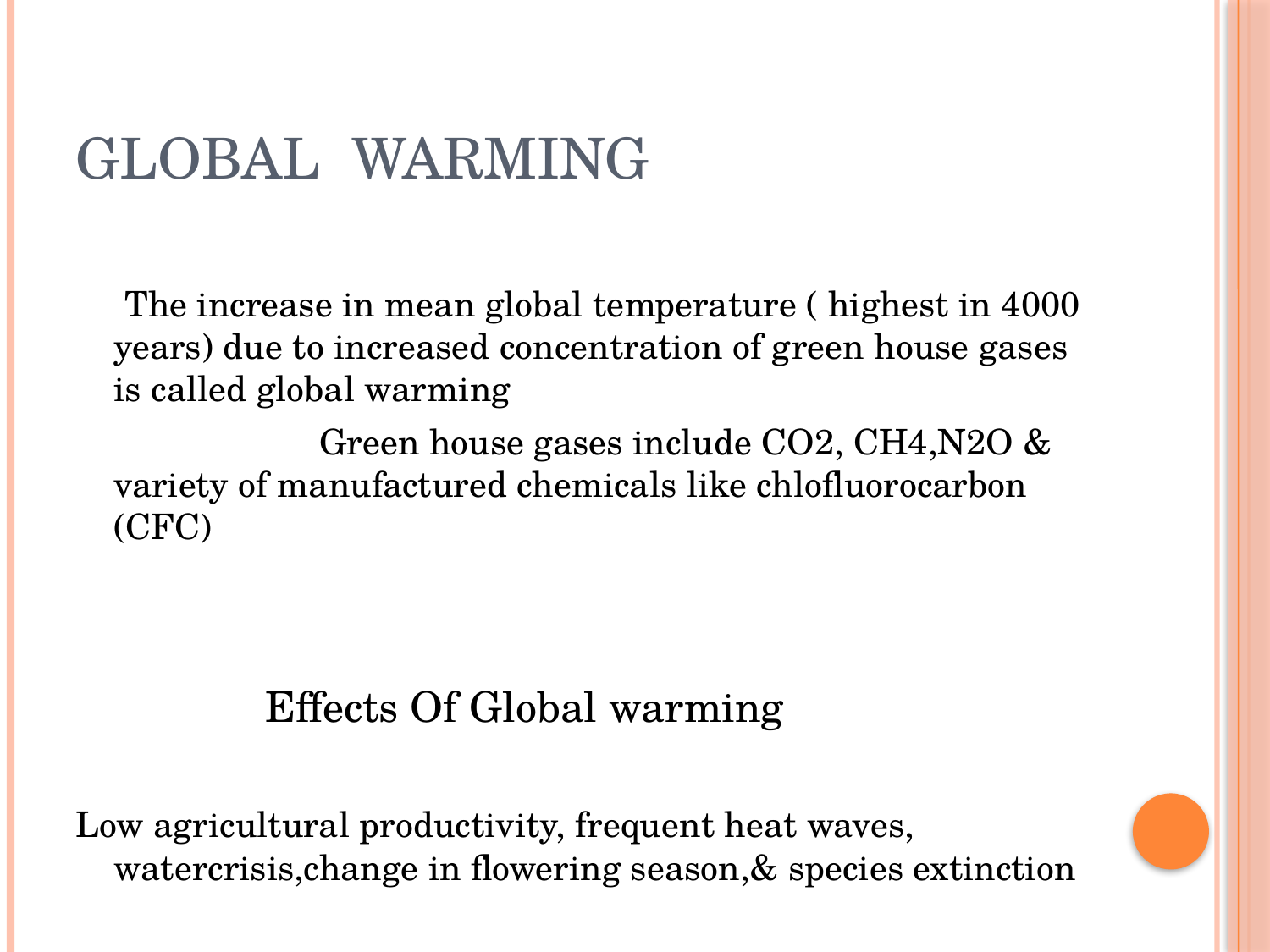

# GLOBAL  WARMING

     The increase in mean global temperature ( highest in 4000 years) due to increased concentration of green house gases is called global warming
                         Green house gases include CO2, CH4,N2O & variety of manufactured chemicals like chlofluorocarbon (CFC)

                Effects Of Global warming

Low agricultural productivity, frequent heat waves, watercrisis,change in flowering season,& species extinction